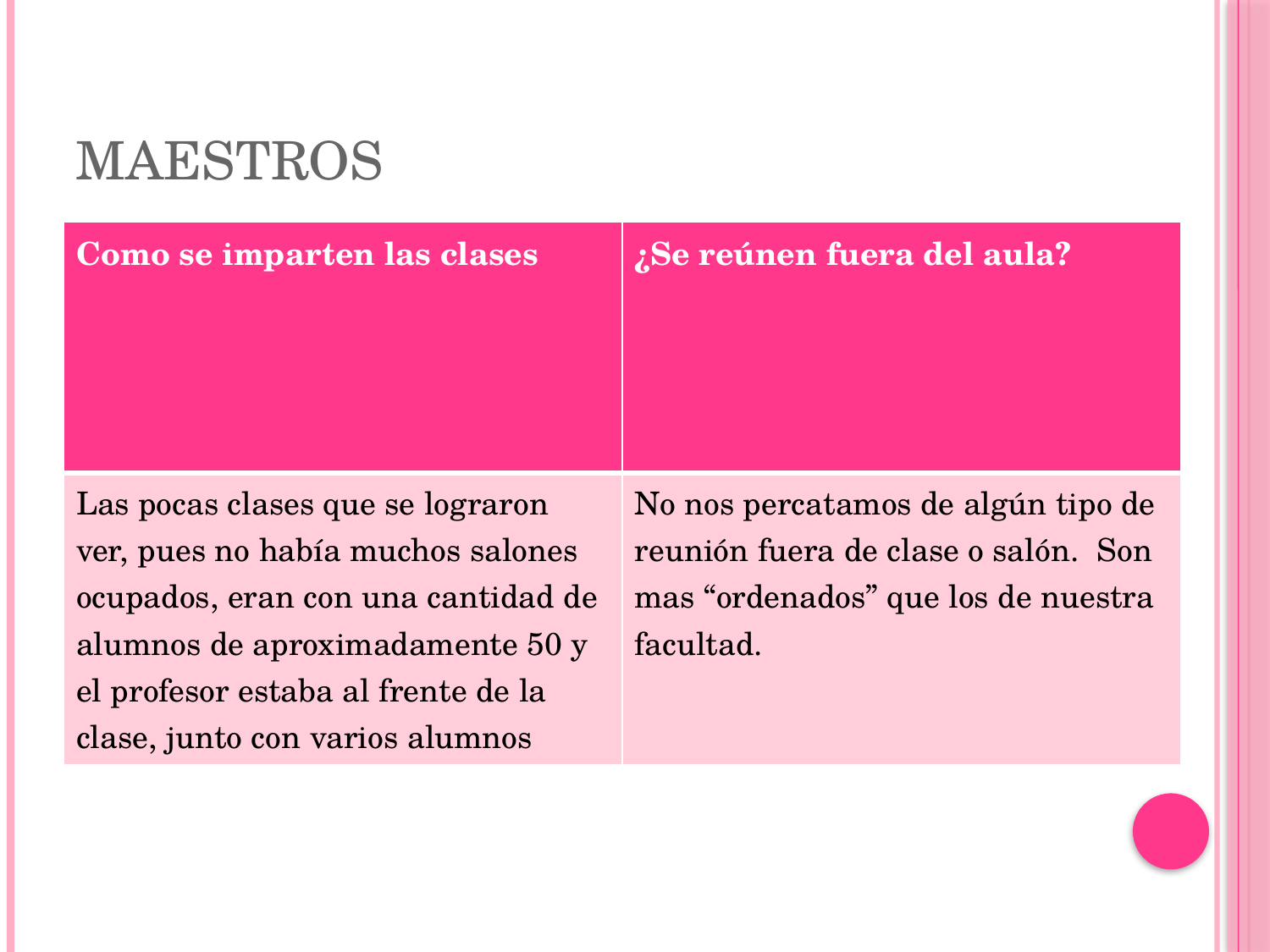

# Maestros
| Como se imparten las clases | ¿Se reúnen fuera del aula? |
| --- | --- |
| Las pocas clases que se lograron ver, pues no había muchos salones ocupados, eran con una cantidad de alumnos de aproximadamente 50 y el profesor estaba al frente de la clase, junto con varios alumnos | No nos percatamos de algún tipo de reunión fuera de clase o salón. Son mas “ordenados” que los de nuestra facultad. |